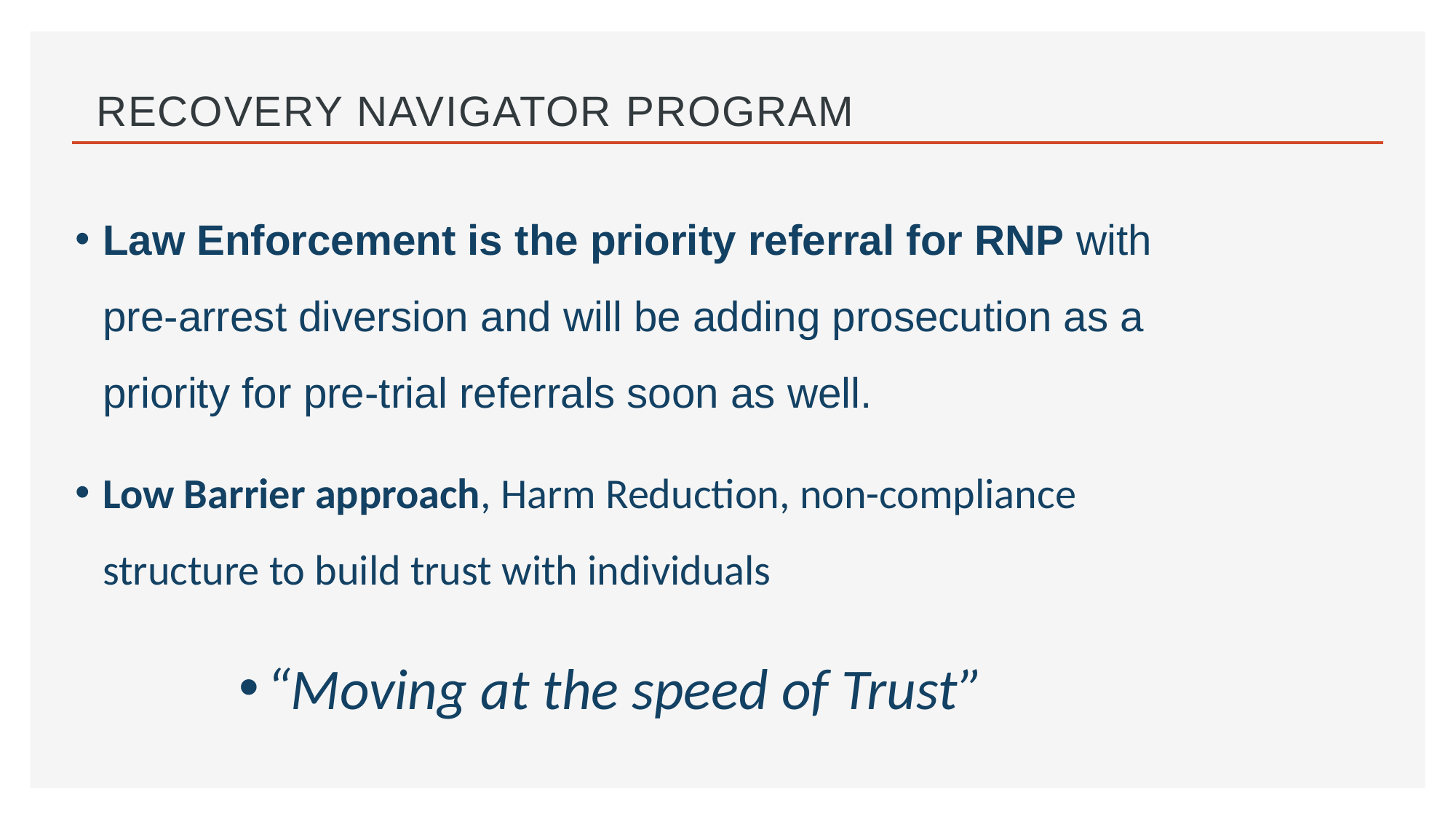

# Recovery Navigator Program
Law Enforcement is the priority referral for RNP with pre-arrest diversion and will be adding prosecution as a priority for pre-trial referrals soon as well.
Low Barrier approach, Harm Reduction, non-compliance structure to build trust with individuals
“Moving at the speed of Trust”